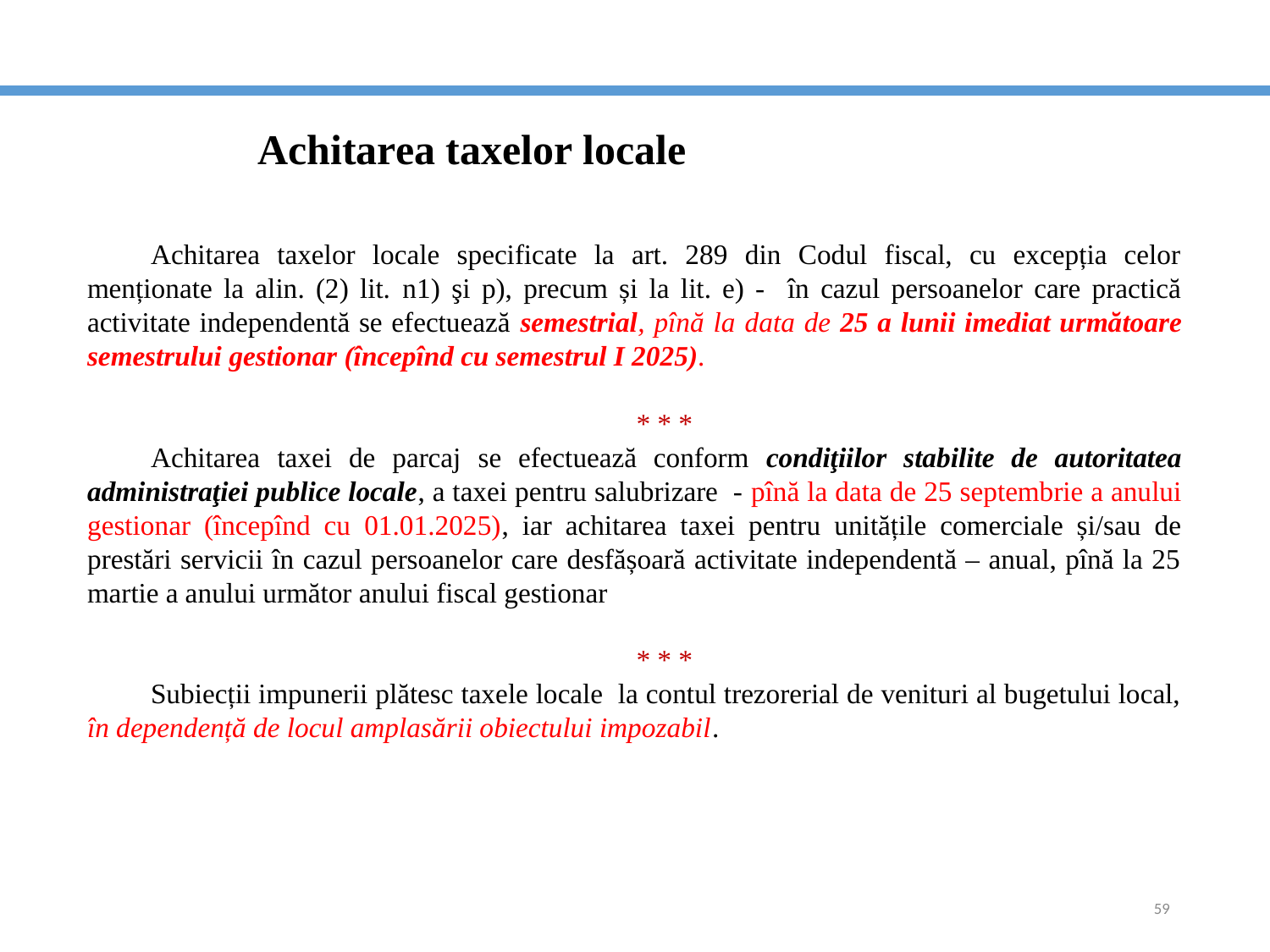

Achitarea taxelor locale

Achitarea taxelor locale specificate la art. 289 din Codul fiscal, cu excepția celor menționate la alin. (2) lit. n1) şi p), precum și la lit. e) -  în cazul persoanelor care practică activitate independentă se efectuează semestrial, pînă la data de 25 a lunii imediat următoare semestrului gestionar (începînd cu semestrul I 2025).

* * *
Achitarea taxei de parcaj se efectuează conform condiţiilor stabilite de autoritatea administraţiei publice locale, a taxei pentru salubrizare  - pînă la data de 25 septembrie a anului gestionar (începînd cu 01.01.2025), iar achitarea taxei pentru unitățile comerciale și/sau de prestări servicii în cazul persoanelor care desfășoară activitate independentă – anual, pînă la 25 martie a anului următor anului fiscal gestionar

* * *
Subiecții impunerii plătesc taxele locale  la contul trezorerial de venituri al bugetului local, în dependență de locul amplasării obiectului impozabil.
59